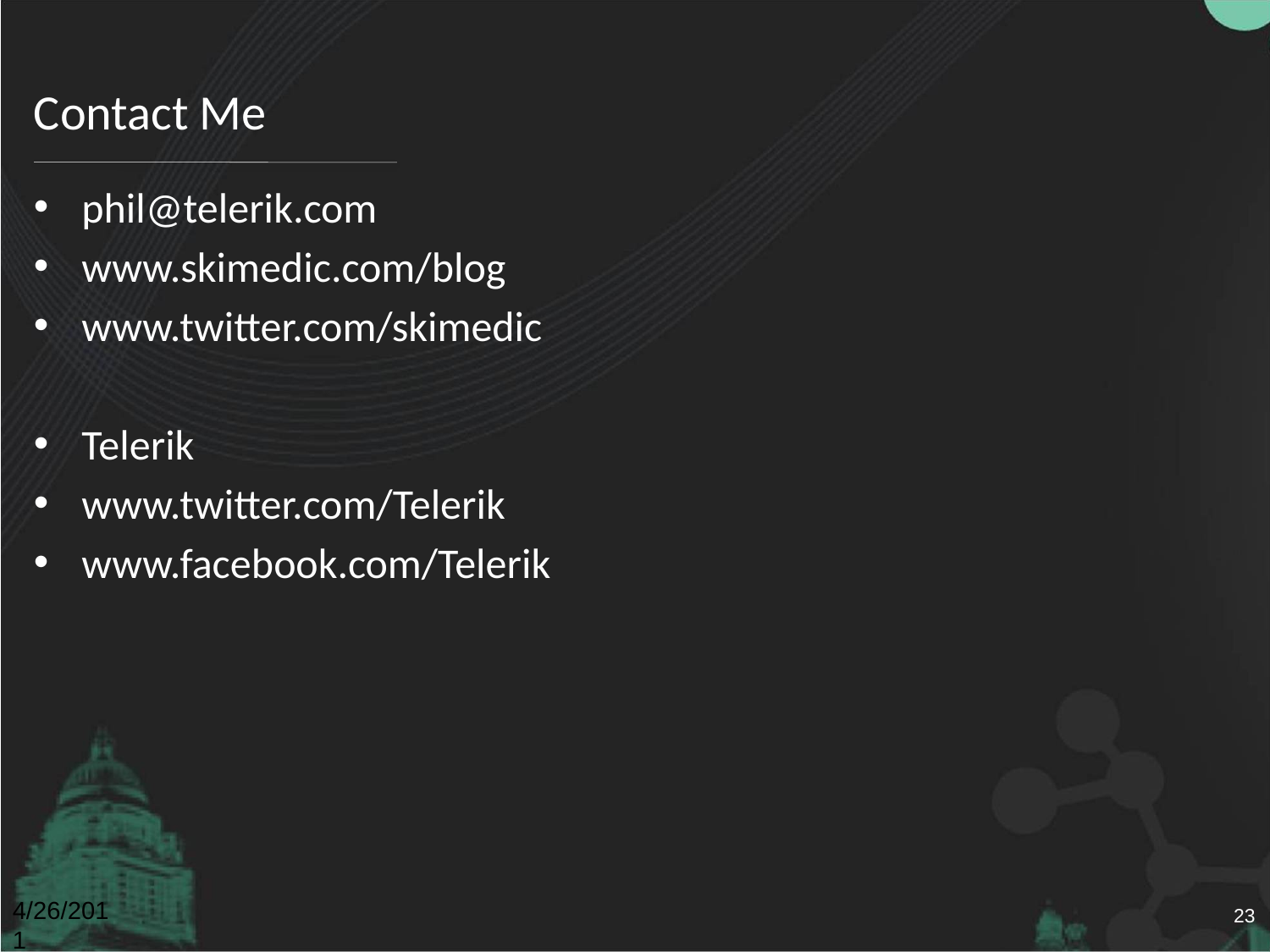

# Contact Me
phil@telerik.com
www.skimedic.com/blog
www.twitter.com/skimedic

Telerik
www.twitter.com/Telerik
www.facebook.com/Telerik
4/26/2011
23